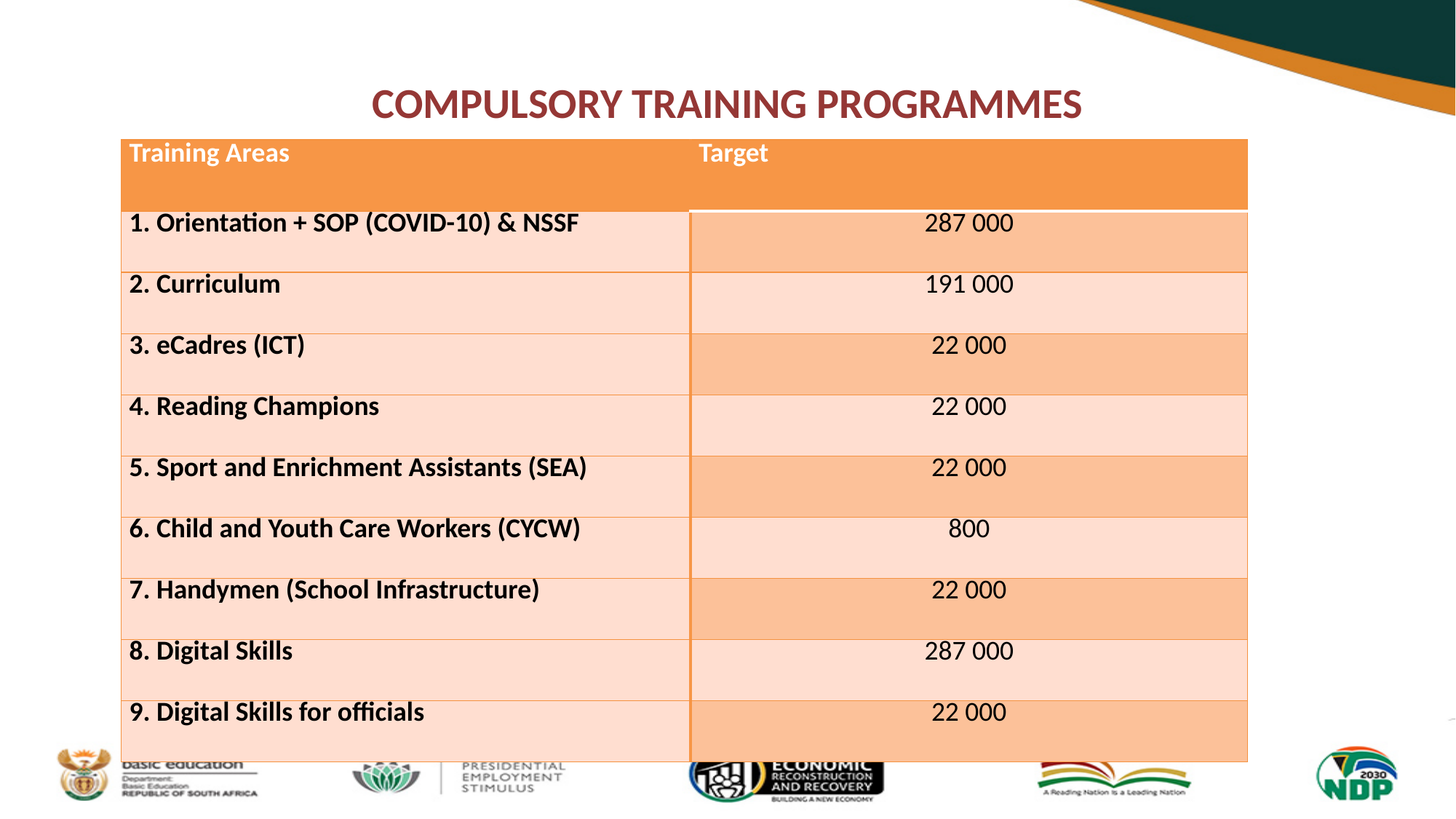

# COMPULSORY TRAINING PROGRAMMES
| Training Areas | Target |
| --- | --- |
| 1. Orientation + SOP (COVID-10) & NSSF | 287 000 |
| 2. Curriculum | 191 000 |
| 3. eCadres (ICT) | 22 000 |
| 4. Reading Champions | 22 000 |
| 5. Sport and Enrichment Assistants (SEA) | 22 000 |
| 6. Child and Youth Care Workers (CYCW) | 800 |
| 7. Handymen (School Infrastructure) | 22 000 |
| 8. Digital Skills | 287 000 |
| 9. Digital Skills for officials | 22 000 |